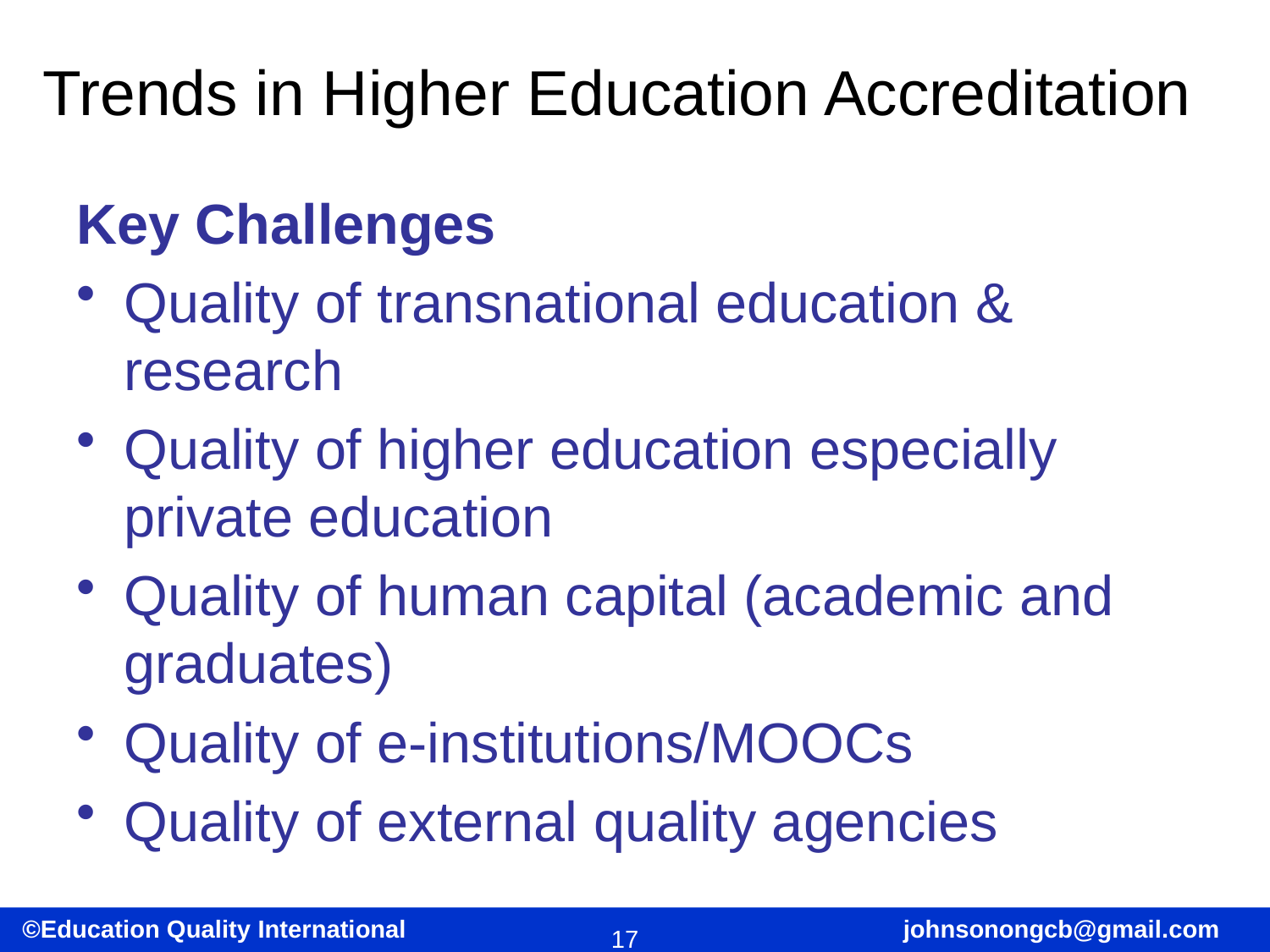

# Trends in Higher Education Accreditation
Key Challenges
Quality of transnational education & research
Quality of higher education especially private education
Quality of human capital (academic and graduates)
Quality of e-institutions/MOOCs
Quality of external quality agencies

17